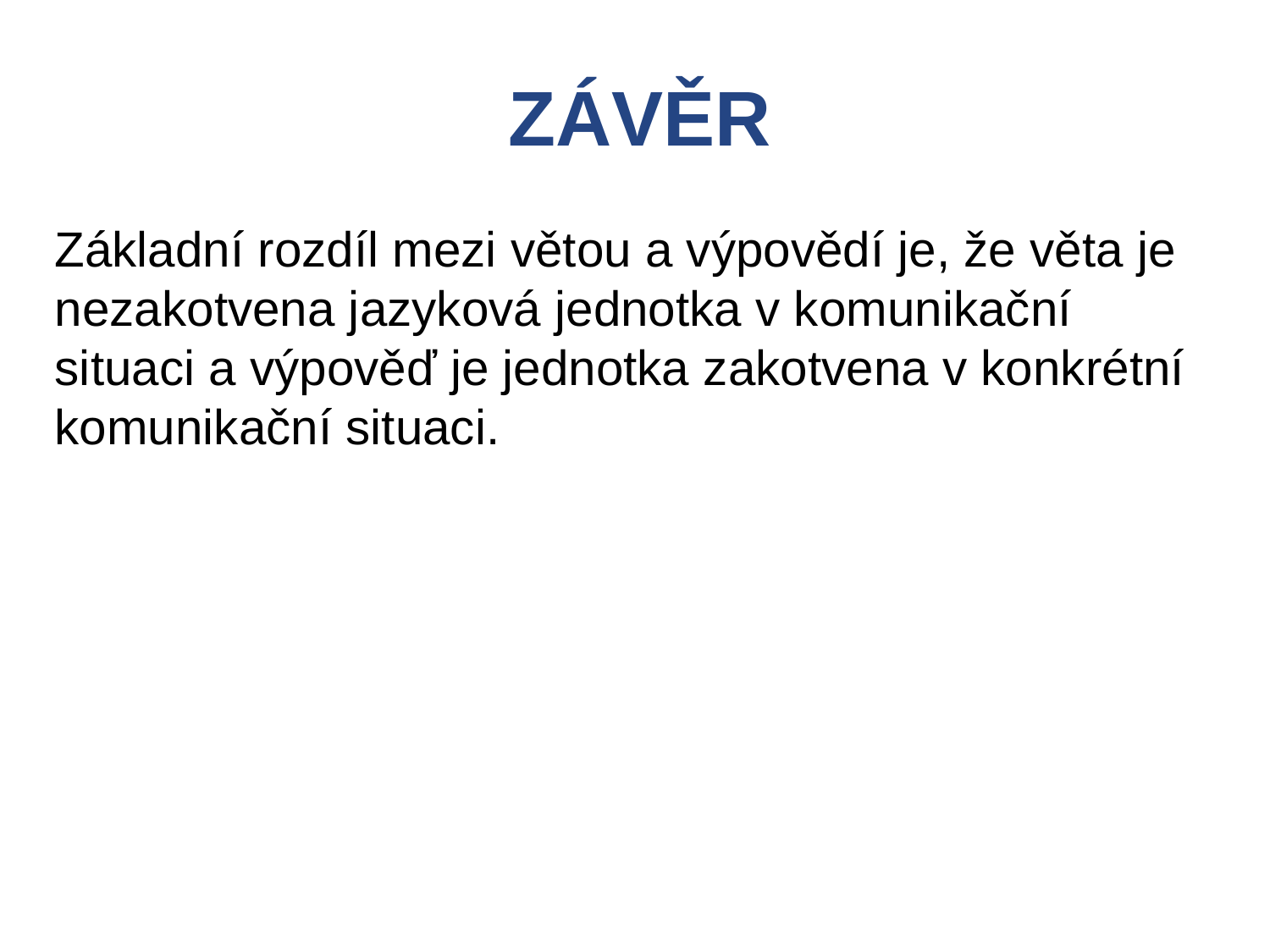

ZÁVĚR
Základní rozdíl mezi větou a výpovědí je, že věta je nezakotvena jazyková jednotka v komunikační situaci a výpověď je jednotka zakotvena v konkrétní komunikační situaci.